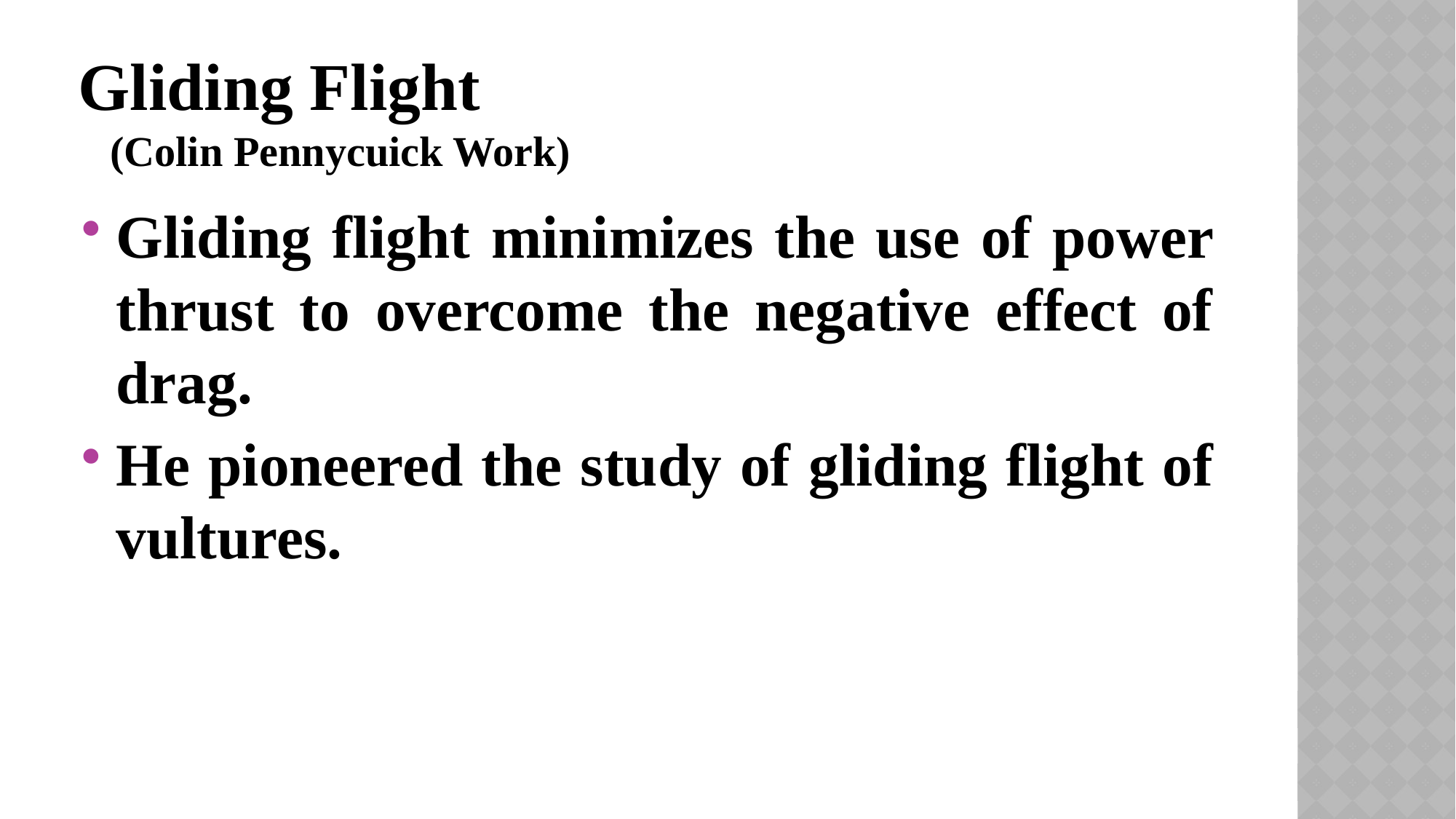

# Gliding Flight (Colin Pennycuick Work)
Gliding flight minimizes the use of power thrust to overcome the negative effect of drag.
He pioneered the study of gliding flight of vultures.